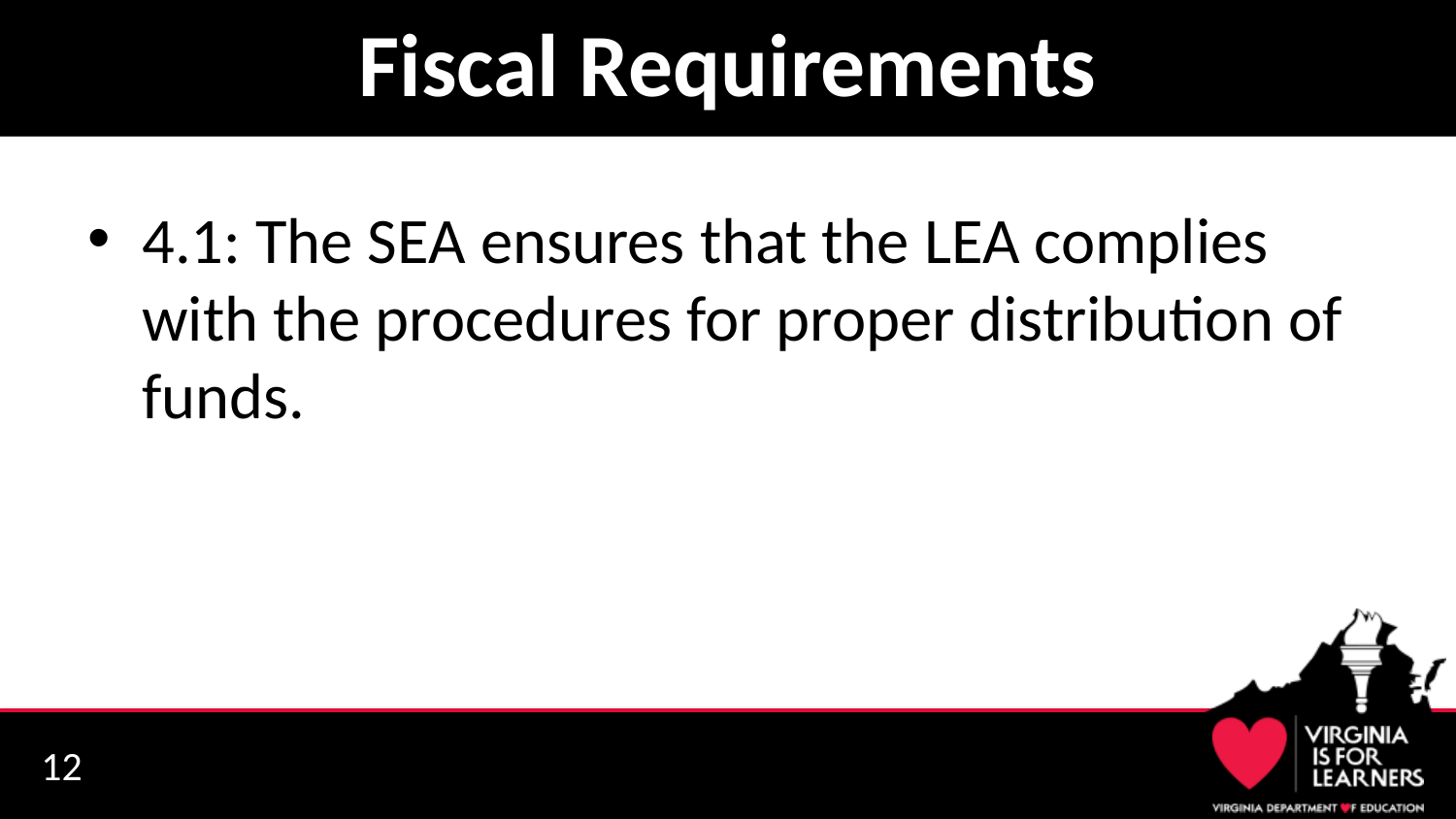

# Fiscal Requirements
4.1: The SEA ensures that the LEA complies with the procedures for proper distribution of funds.